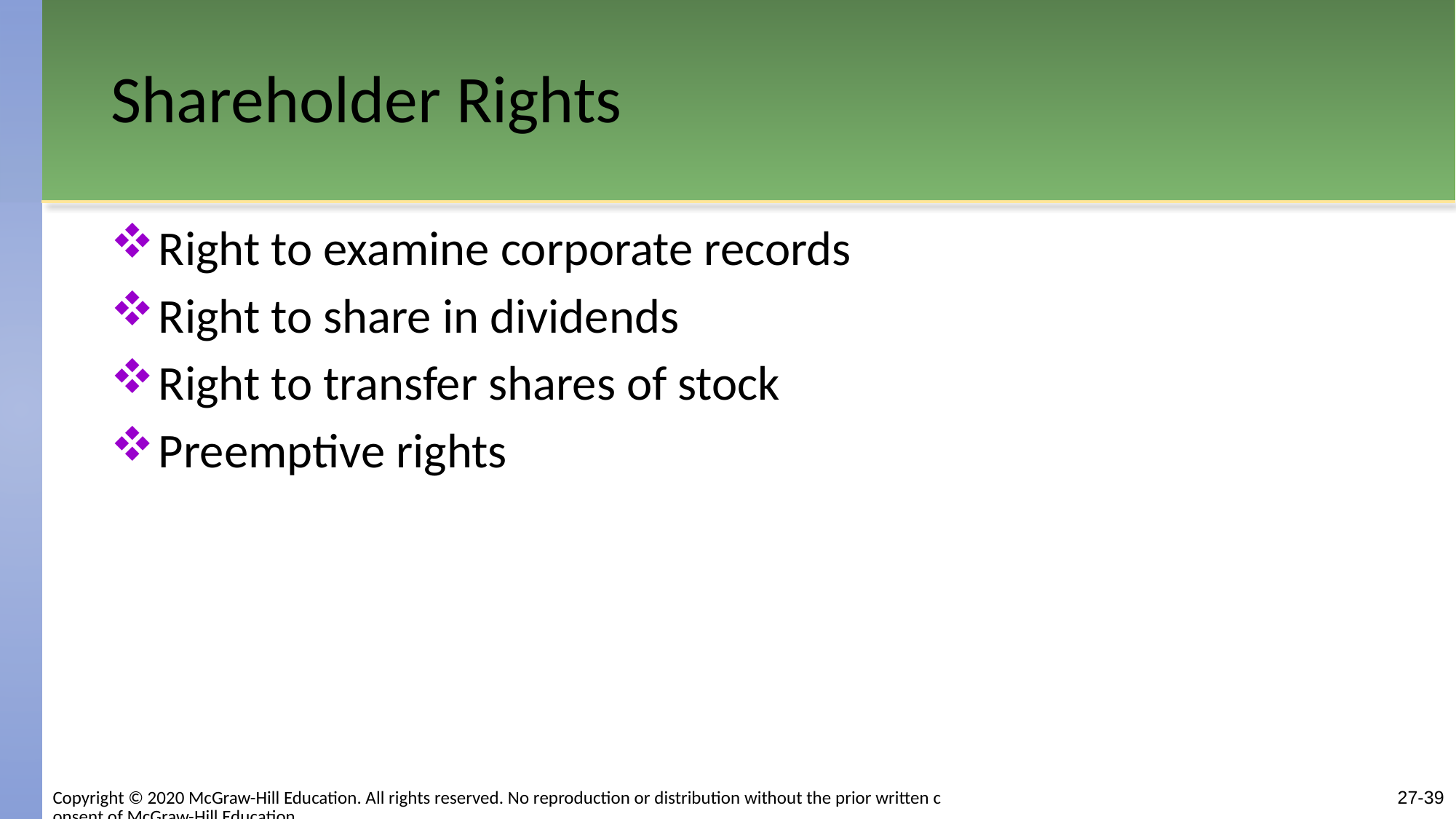

# Shareholder Rights
Right to examine corporate records
Right to share in dividends
Right to transfer shares of stock
Preemptive rights

27-39
Copyright © 2020 McGraw-Hill Education. All rights reserved. No reproduction or distribution without the prior written consent of McGraw-Hill Education.